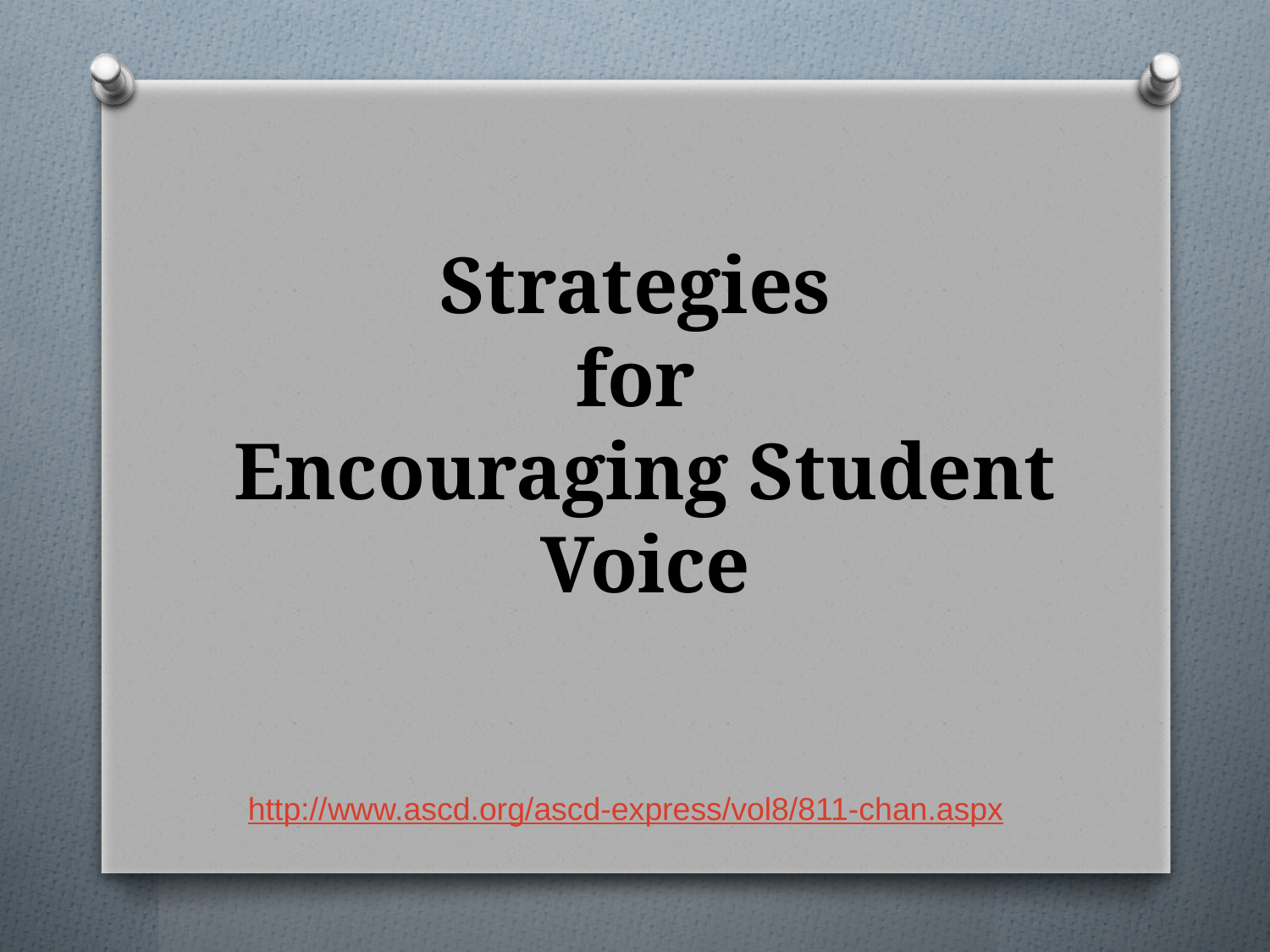

# Strategies for Encouraging Student Voice
http://www.ascd.org/ascd-express/vol8/811-chan.aspx